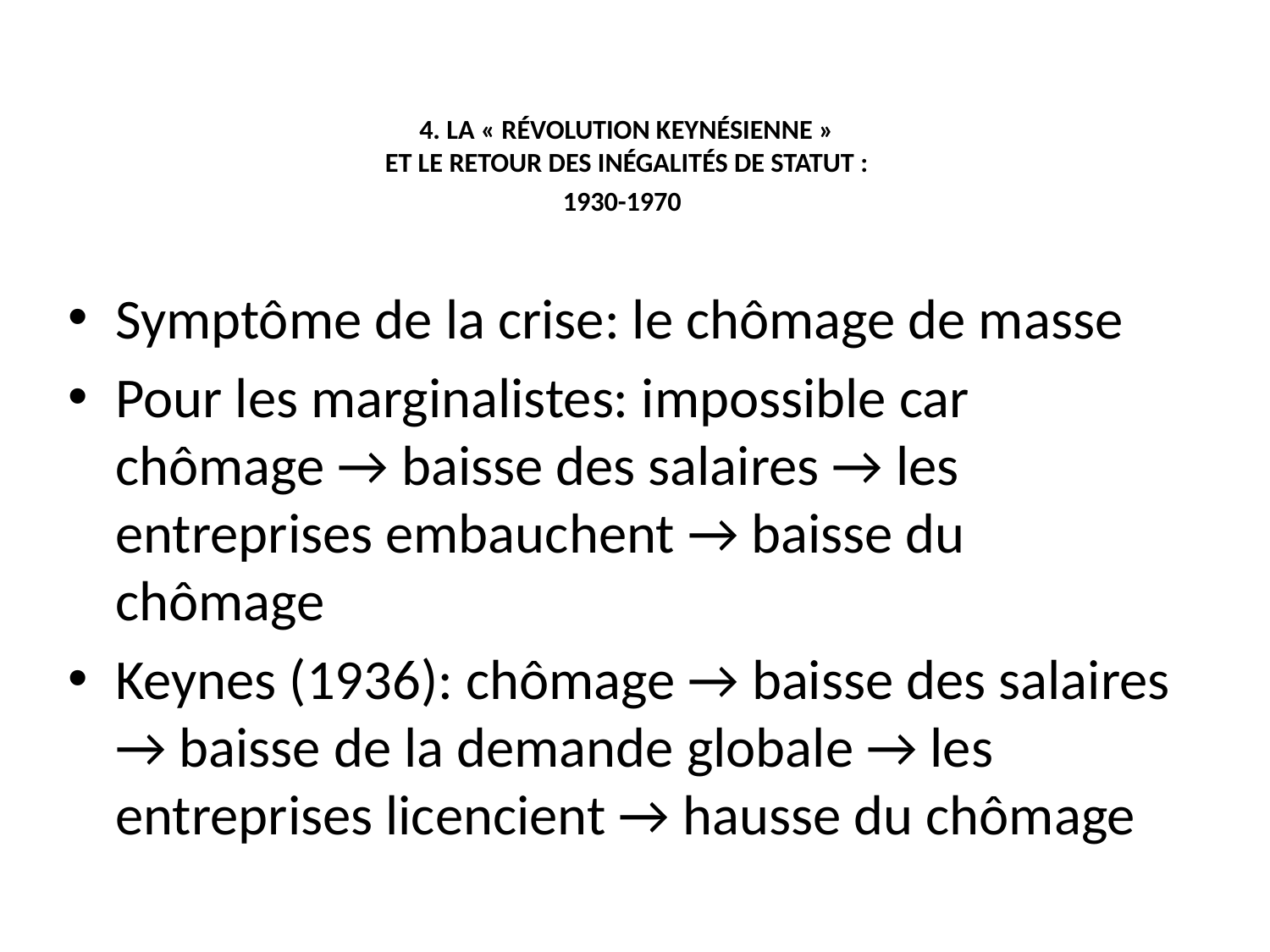

# 4. LA « RÉVOLUTION KEYNÉSIENNE » ET LE RETOUR DES INÉGALITÉS DE STATUT : 1930-1970
Symptôme de la crise: le chômage de masse
Pour les marginalistes: impossible car chômage → baisse des salaires → les entreprises embauchent → baisse du chômage
Keynes (1936): chômage → baisse des salaires → baisse de la demande globale → les entreprises licencient → hausse du chômage